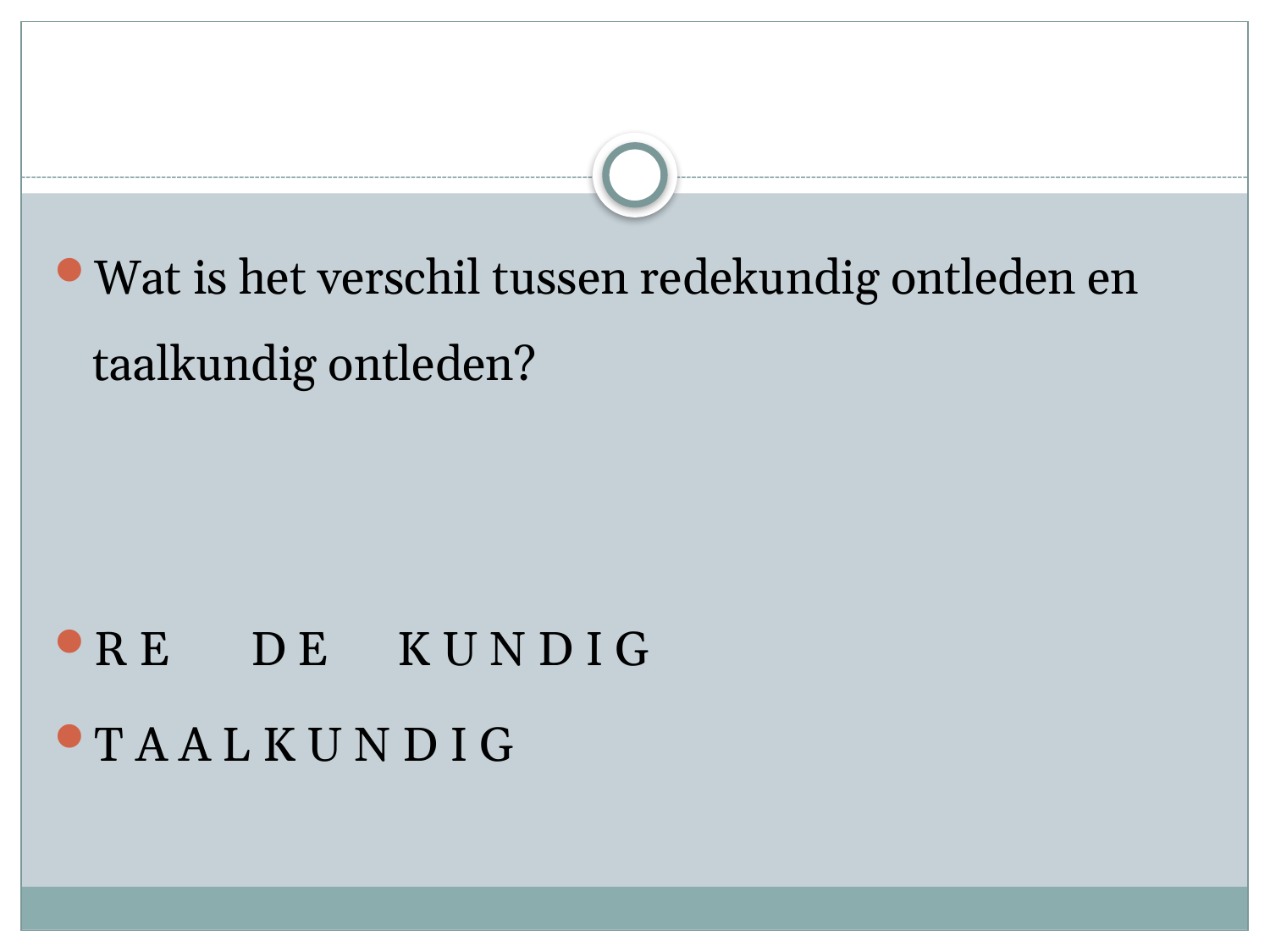

#
Wat is het verschil tussen redekundig ontleden en taalkundig ontleden?

R E       D E      K U N D I G
T A A L K U N D I G